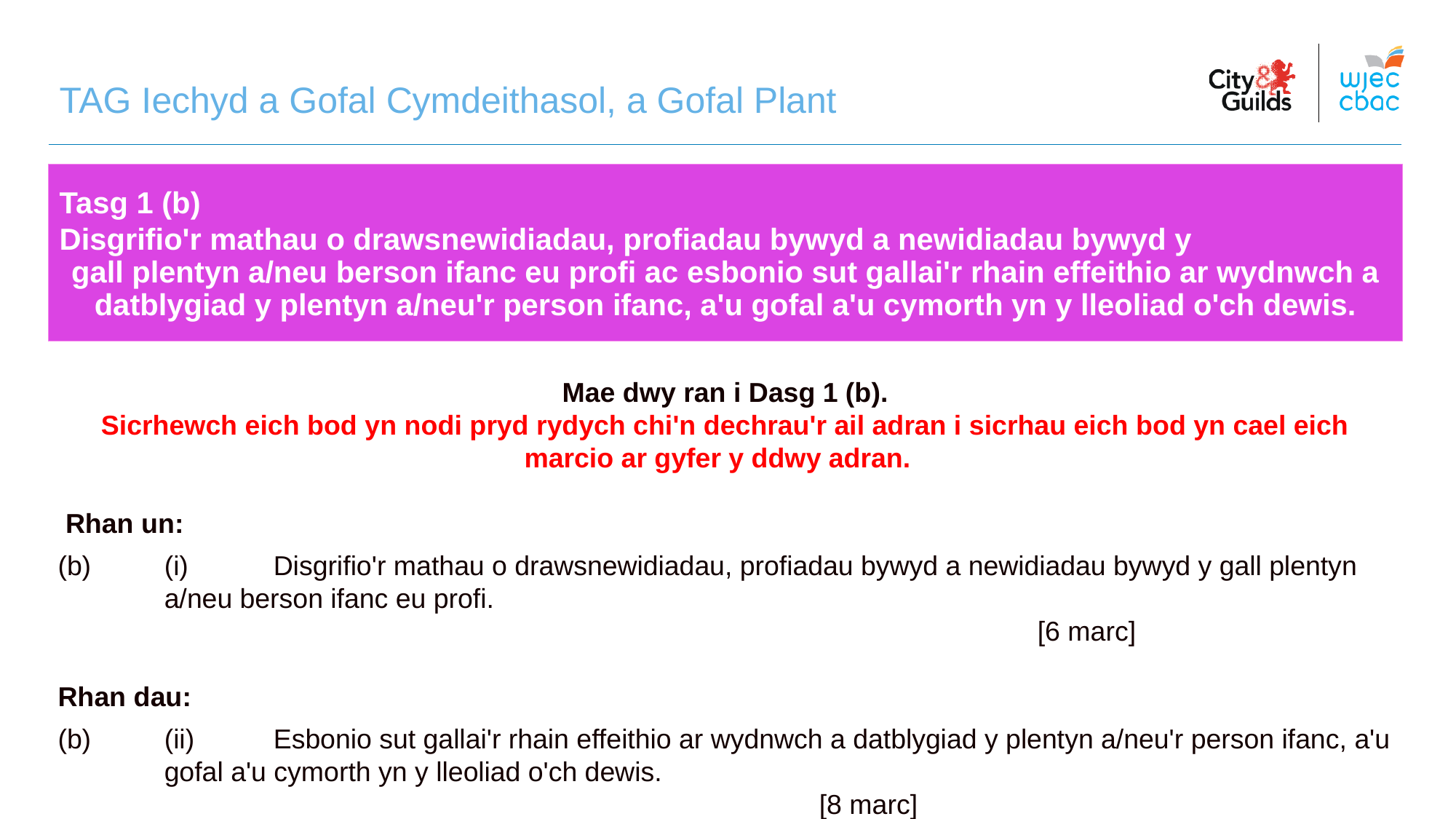

TAG Iechyd a Gofal Cymdeithasol, a Gofal Plant
# Tasg 1 (b) Disgrifio'r mathau o drawsnewidiadau, profiadau bywyd a newidiadau bywyd y
gall plentyn a/neu berson ifanc eu profi ac esbonio sut gallai'r rhain effeithio ar wydnwch a datblygiad y plentyn a/neu'r person ifanc, a'u gofal a'u cymorth yn y lleoliad o'ch dewis.

Mae dwy ran i Dasg 1 (b).
Sicrhewch eich bod yn nodi pryd rydych chi'n dechrau'r ail adran i sicrhau eich bod yn cael eich marcio ar gyfer y ddwy adran.

 Rhan un:
(b)	(i)	Disgrifio'r mathau o drawsnewidiadau, profiadau bywyd a newidiadau bywyd y gall plentyn a/neu berson ifanc eu profi.																[6 marc]

Rhan dau:
(b)	(ii) 	Esbonio sut gallai'r rhain effeithio ar wydnwch a datblygiad y plentyn a/neu'r person ifanc, a'u gofal a'u cymorth yn y lleoliad o'ch dewis.													[8 marc]